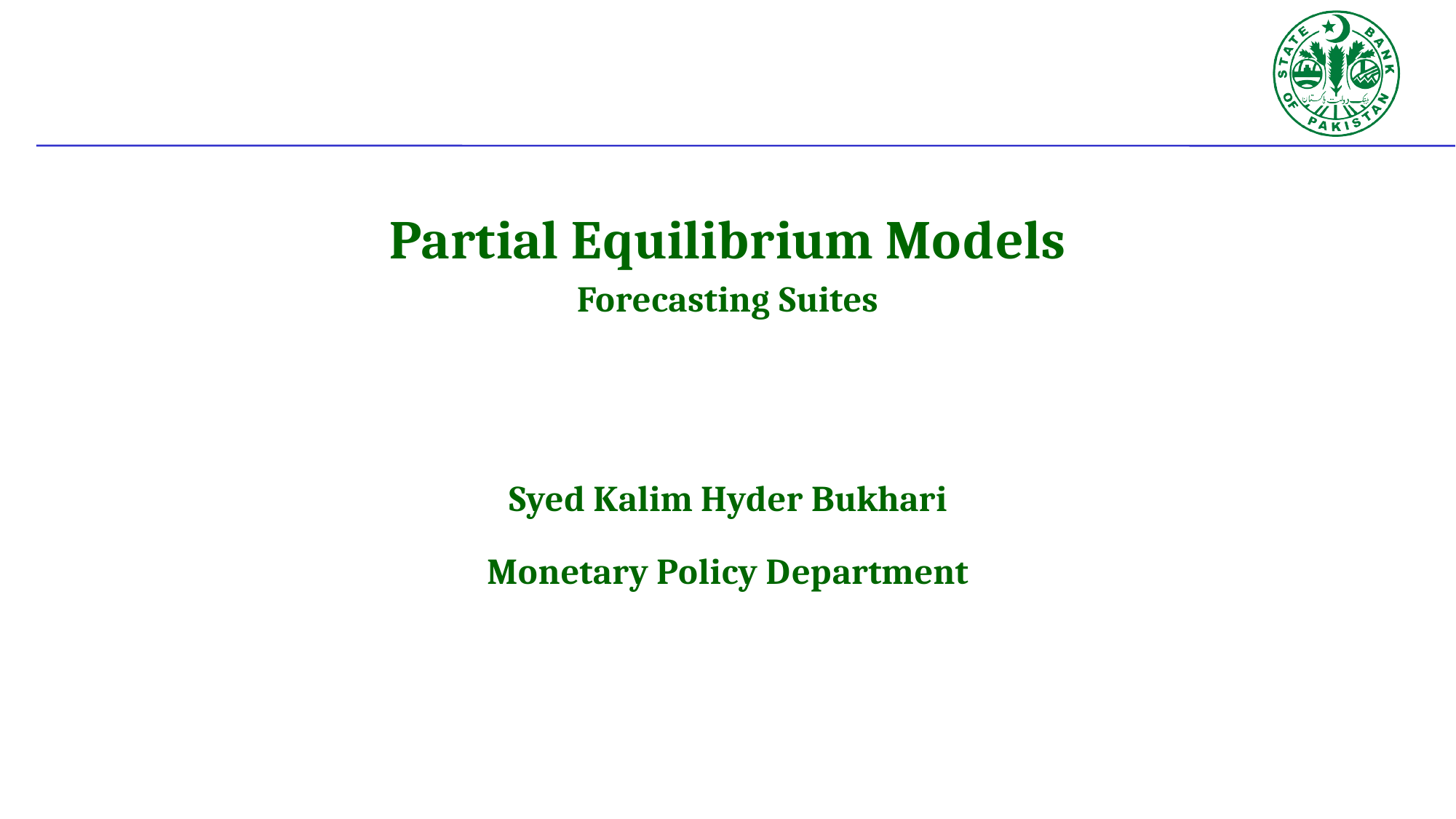

# Partial Equilibrium Models Forecasting Suites Syed Kalim Hyder Bukhari Monetary Policy Department